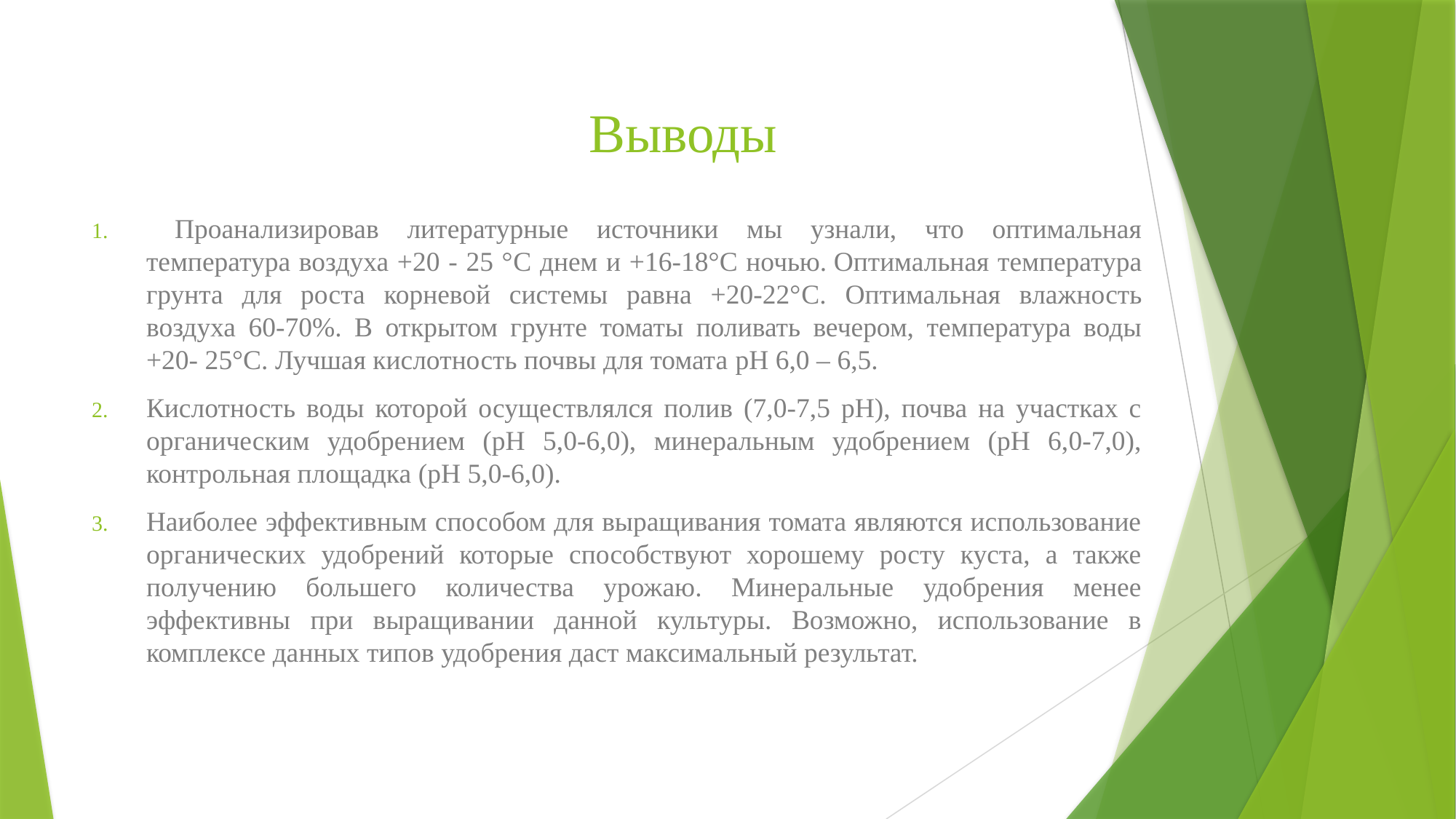

# Выводы
 Проанализировав литературные источники мы узнали, что оптимальная температура воздуха +20 - 25 °C днем и +16-18°C ночью. Оптимальная температура грунта для роста корневой системы равна +20-22°C. Оптимальная влажность воздуха 60-70%. В открытом грунте томаты поливать вечером, температура воды +20- 25°C. Лучшая кислотность почвы для томата pH 6,0 – 6,5.
Кислотность воды которой осуществлялся полив (7,0-7,5 рН), почва на участках с органическим удобрением (рН 5,0-6,0), минеральным удобрением (рН 6,0-7,0), контрольная площадка (рН 5,0-6,0).
Наиболее эффективным способом для выращивания томата являются использование органических удобрений которые способствуют хорошему росту куста, а также получению большего количества урожаю. Минеральные удобрения менее эффективны при выращивании данной культуры. Возможно, использование в комплексе данных типов удобрения даст максимальный результат.